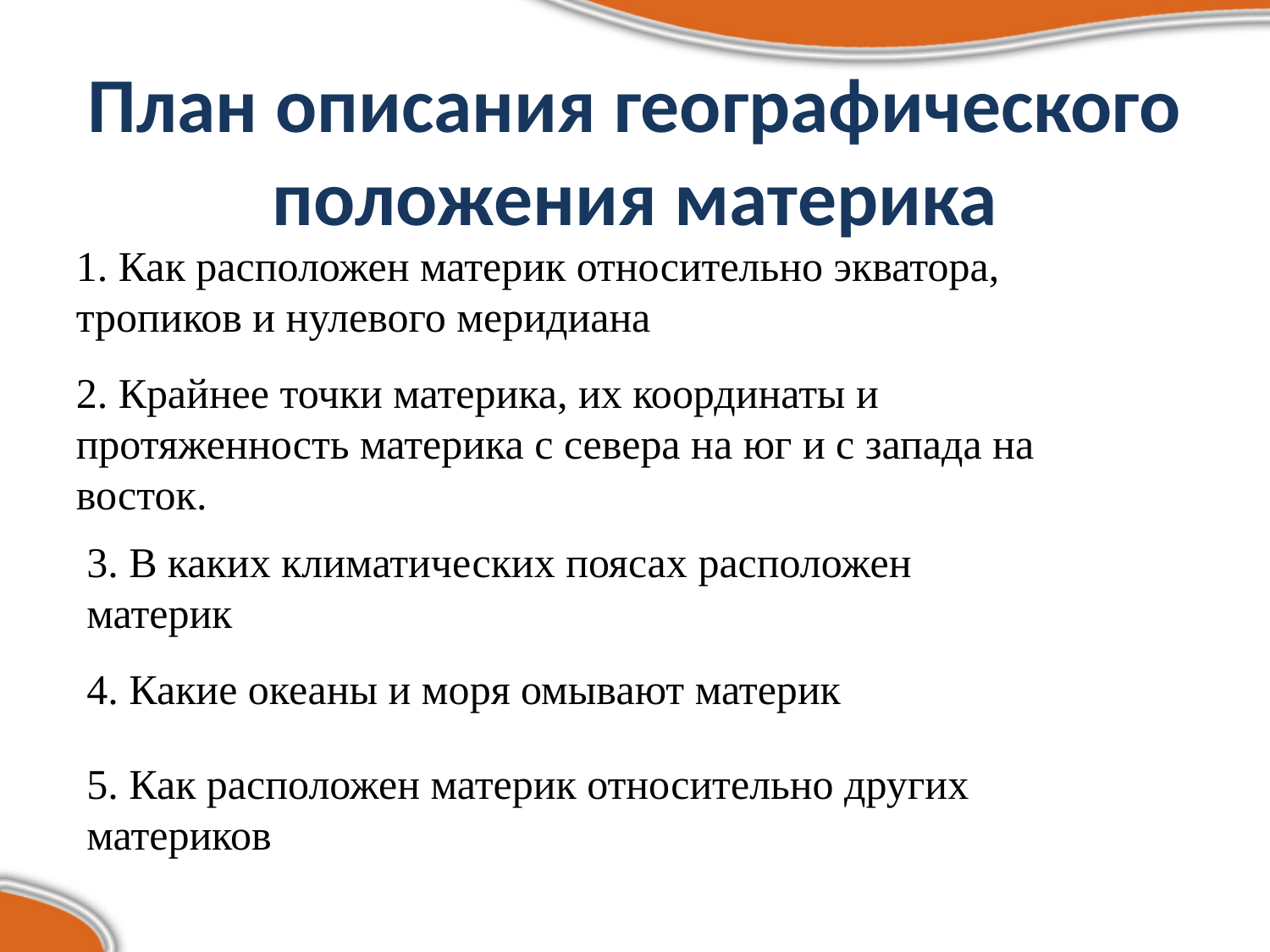

# План описания географического положения материка
1. Как расположен материк относительно экватора, тропиков и нулевого меридиана
2. Крайнее точки материка, их координаты и протяженность материка с севера на юг и с запада на восток.
3. В каких климатических поясах расположен материк
4. Какие океаны и моря омывают материк
5. Как расположен материк относительно других материков